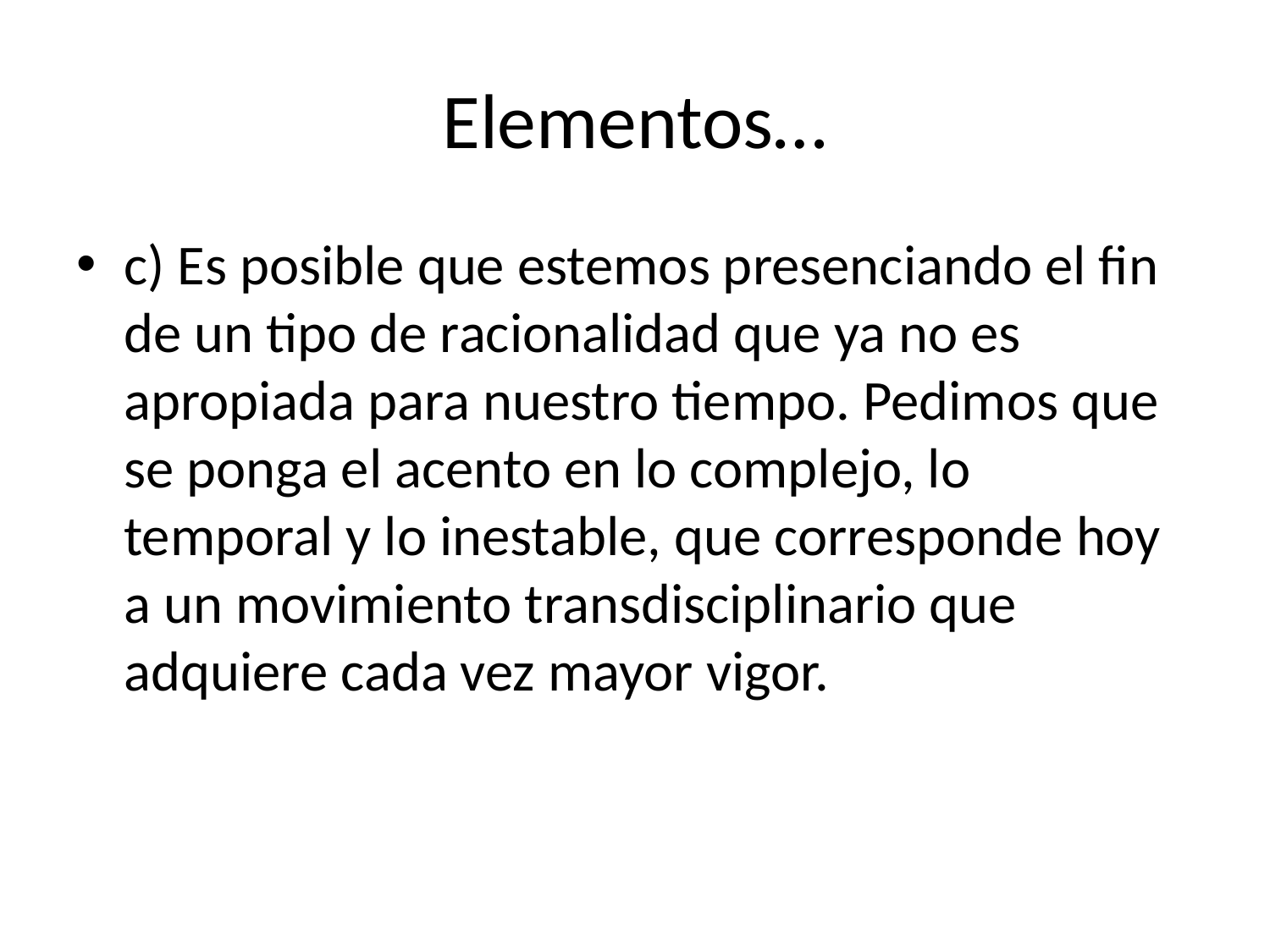

# Elementos…
c) Es posible que estemos presenciando el fin de un tipo de racionalidad que ya no es apropiada para nuestro tiempo. Pedimos que se ponga el acento en lo complejo, lo temporal y lo inestable, que corresponde hoy a un movimiento transdisciplinario que adquiere cada vez mayor vigor.